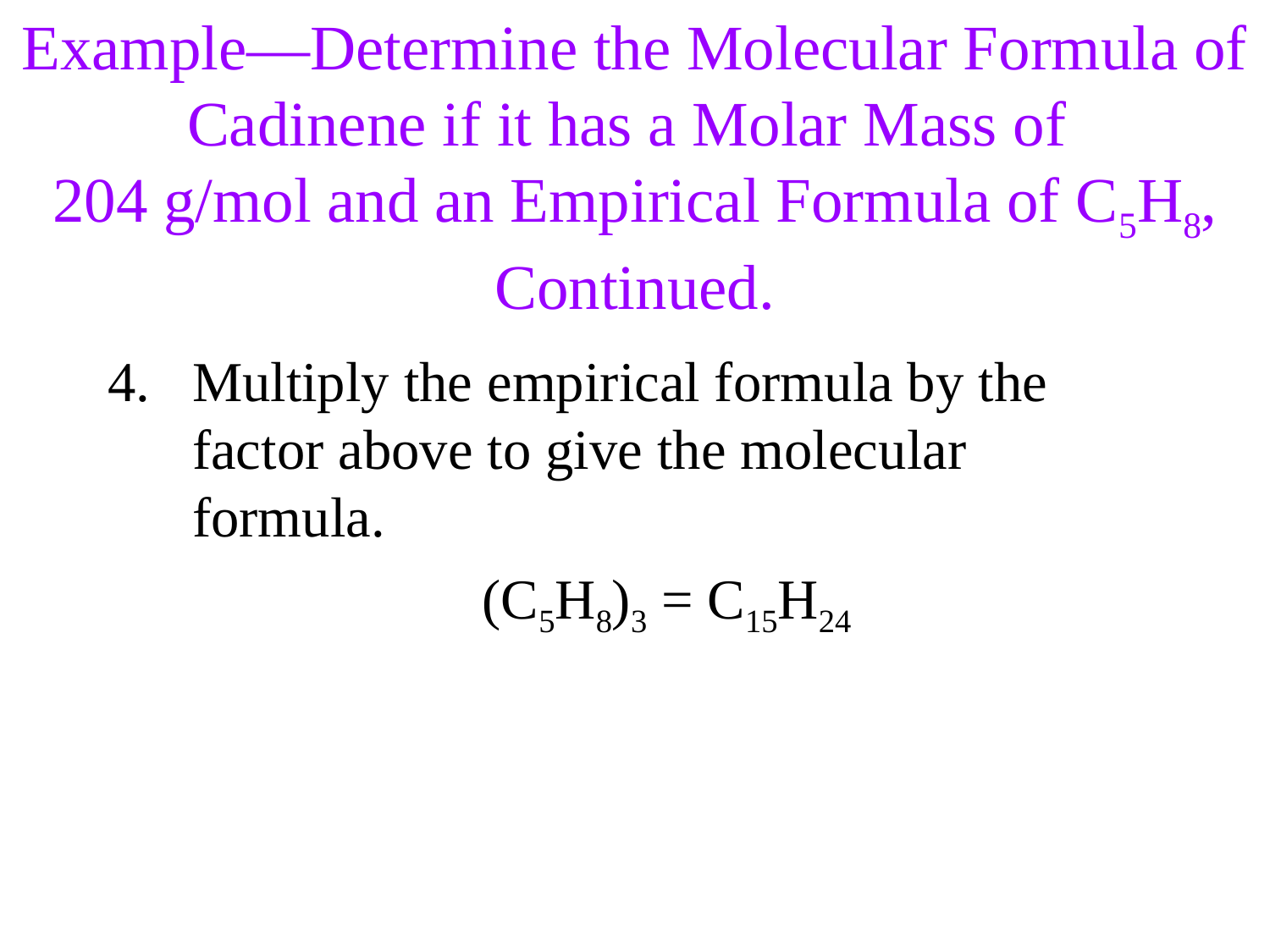

Example—Determine the Molecular Formula of Cadinene if it has a Molar Mass of
204 g/mol and an Empirical Formula of C5H8, Continued.
Multiply the empirical formula by the factor above to give the molecular formula.
(C5H8)3 = C15H24